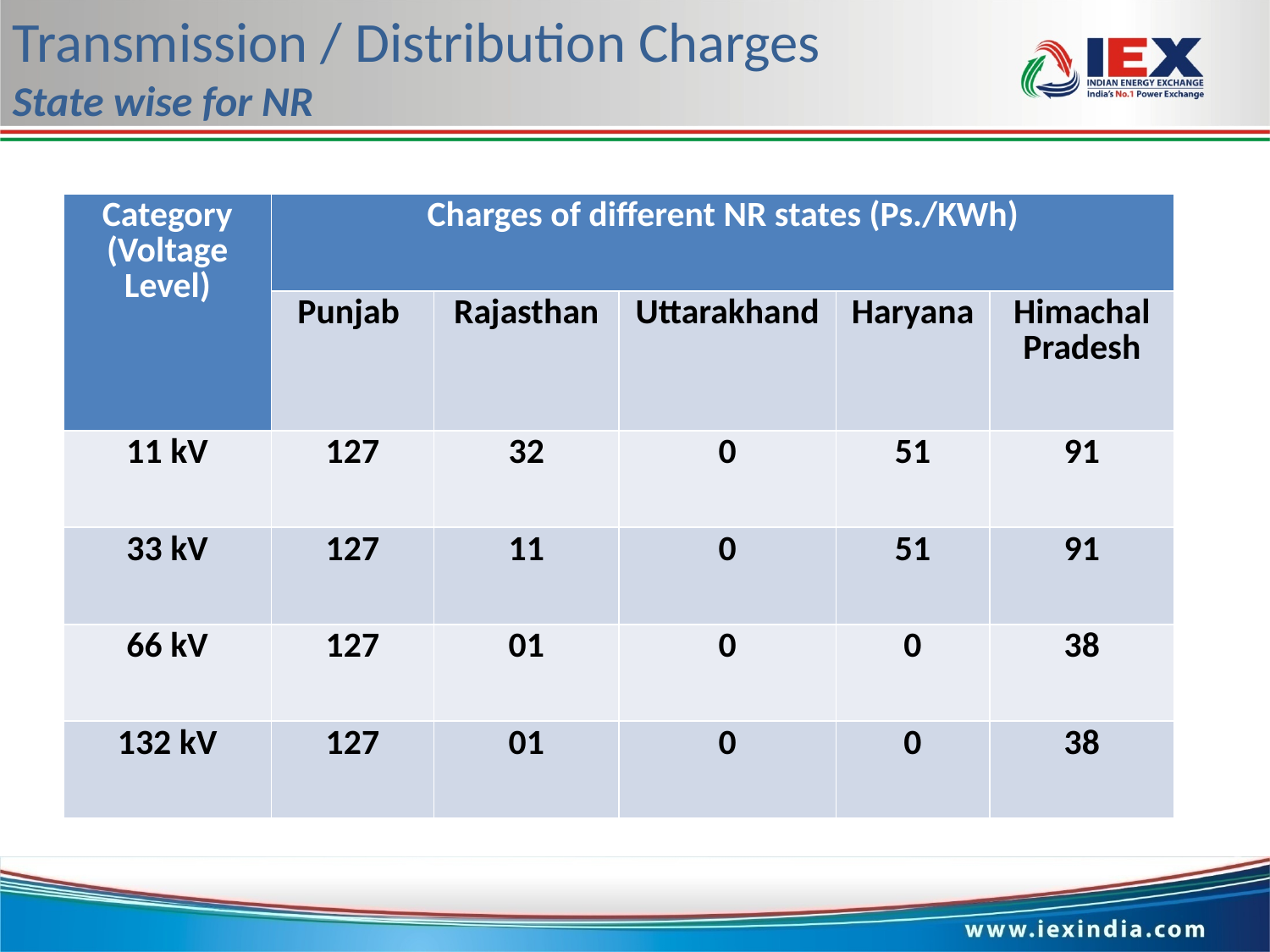

Transmission / Distribution Charges
State wise for NR
| Category (Voltage Level) | Charges of different NR states (Ps./KWh) |  |  |  |  |
| --- | --- | --- | --- | --- | --- |
|  | Punjab | Rajasthan | Uttarakhand | Haryana | Himachal Pradesh |
| 11 kV | 127 | 32 | 0 | 51 | 91 |
| 33 kV | 127 | 11 | 0 | 51 | 91 |
| 66 kV | 127 | 01 | 0 | 0 | 38 |
| 132 kV | 127 | 01 | 0 | 0 | 38 |